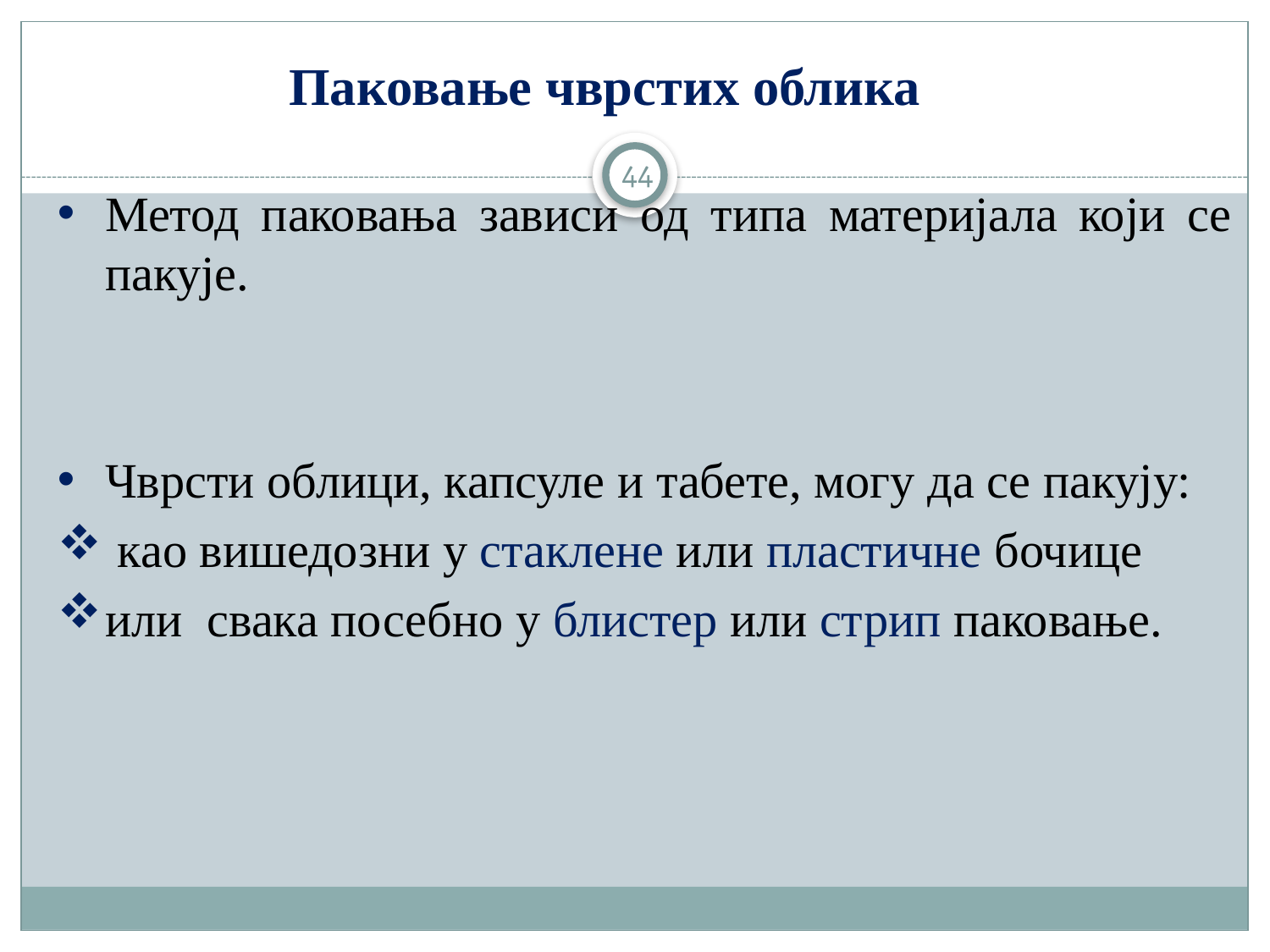

Паковање чврстих облика
44
Метод паковања зависи од типа материјала који се пакује.

Чврсти облици, капсуле и табете, могу да се пакују:
 као вишедозни у стаклене или пластичне бочице
или  свака посебно у блистер или стрип паковање.